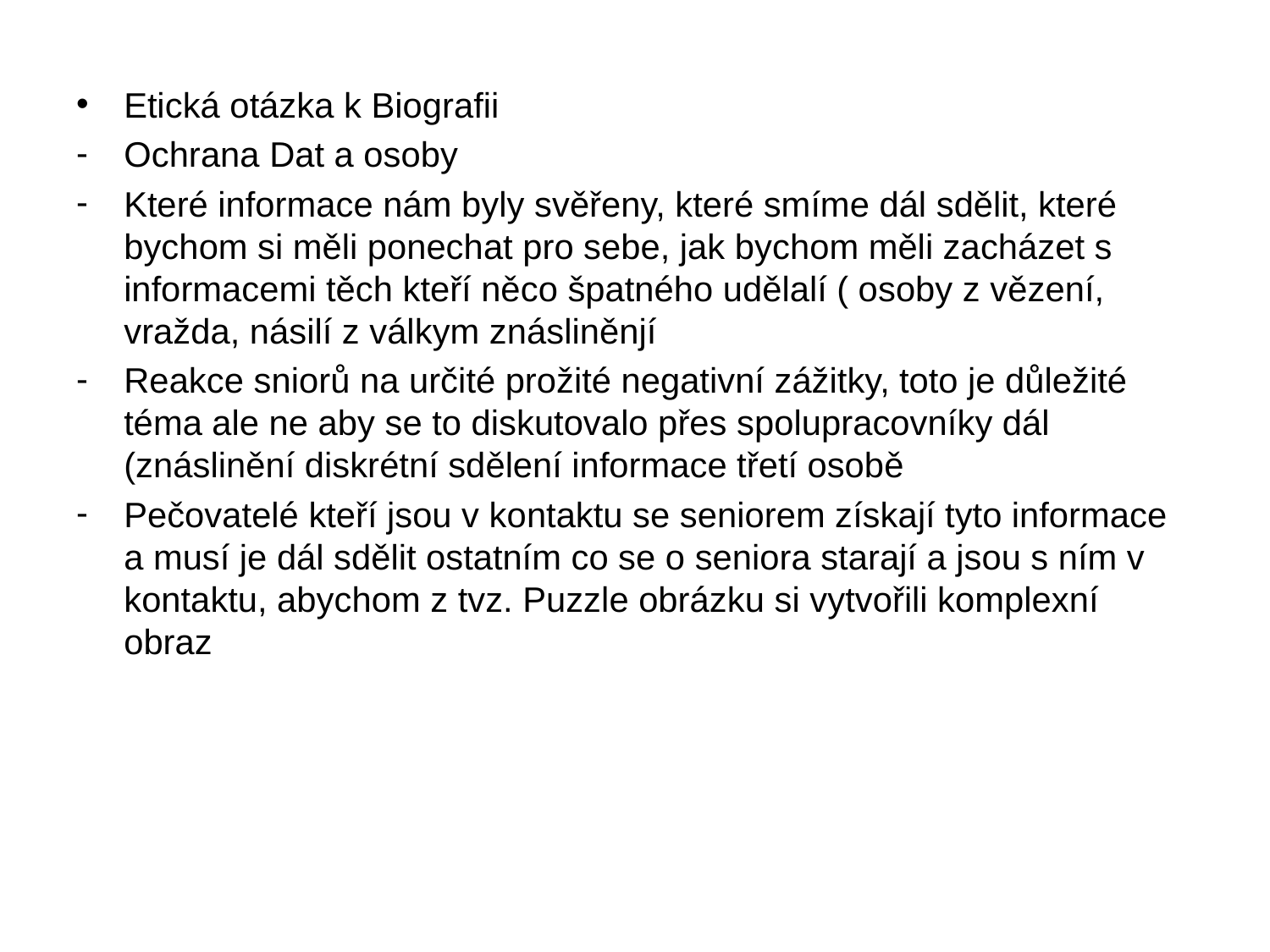

Etická otázka k Biografii
Ochrana Dat a osoby
Které informace nám byly svěřeny, které smíme dál sdělit, které bychom si měli ponechat pro sebe, jak bychom měli zacházet s informacemi těch kteří něco špatného udělalí ( osoby z vězení, vražda, násilí z válkym znásliněnjí
Reakce sniorů na určité prožité negativní zážitky, toto je důležité téma ale ne aby se to diskutovalo přes spolupracovníky dál (znáslinění diskrétní sdělení informace třetí osobě
Pečovatelé kteří jsou v kontaktu se seniorem získají tyto informace a musí je dál sdělit ostatním co se o seniora starají a jsou s ním v kontaktu, abychom z tvz. Puzzle obrázku si vytvořili komplexní obraz